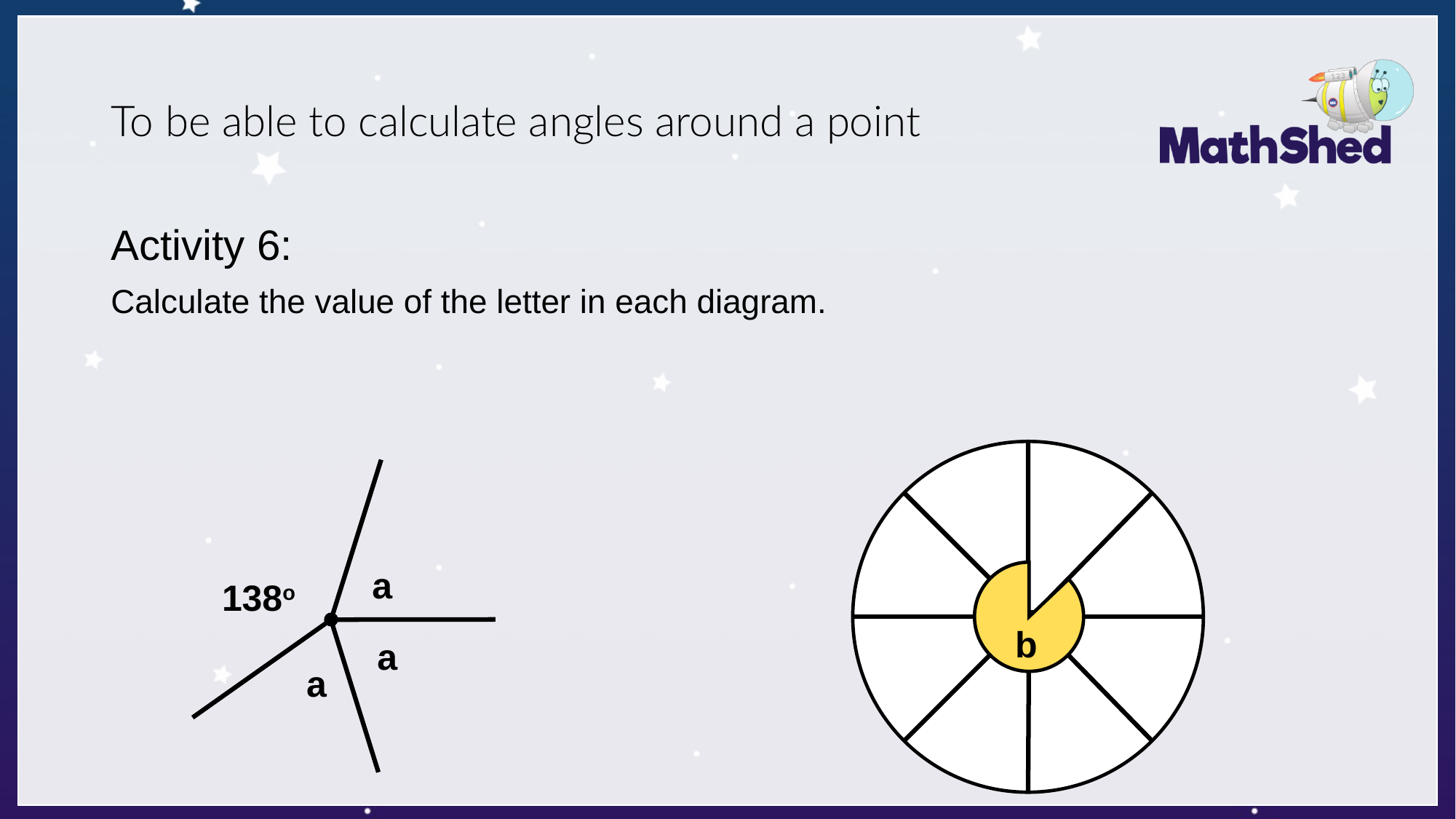

# To be able to calculate angles around a point
Activity 6:
Calculate the value of the letter in each diagram.

a

138o
b
a
a